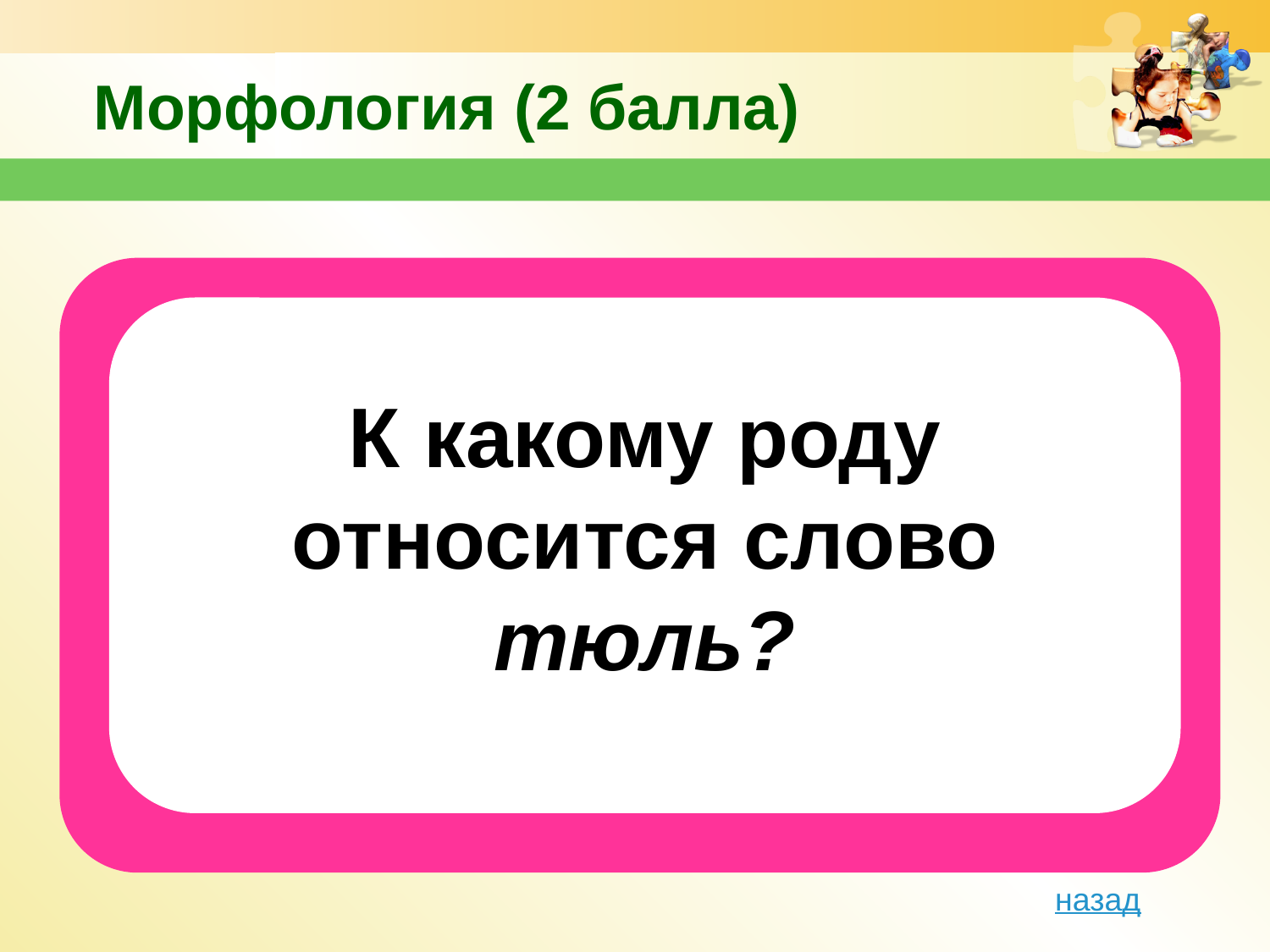

# Морфология (2 балла)

К какому роду относится слово тюль?
Text in here
назад